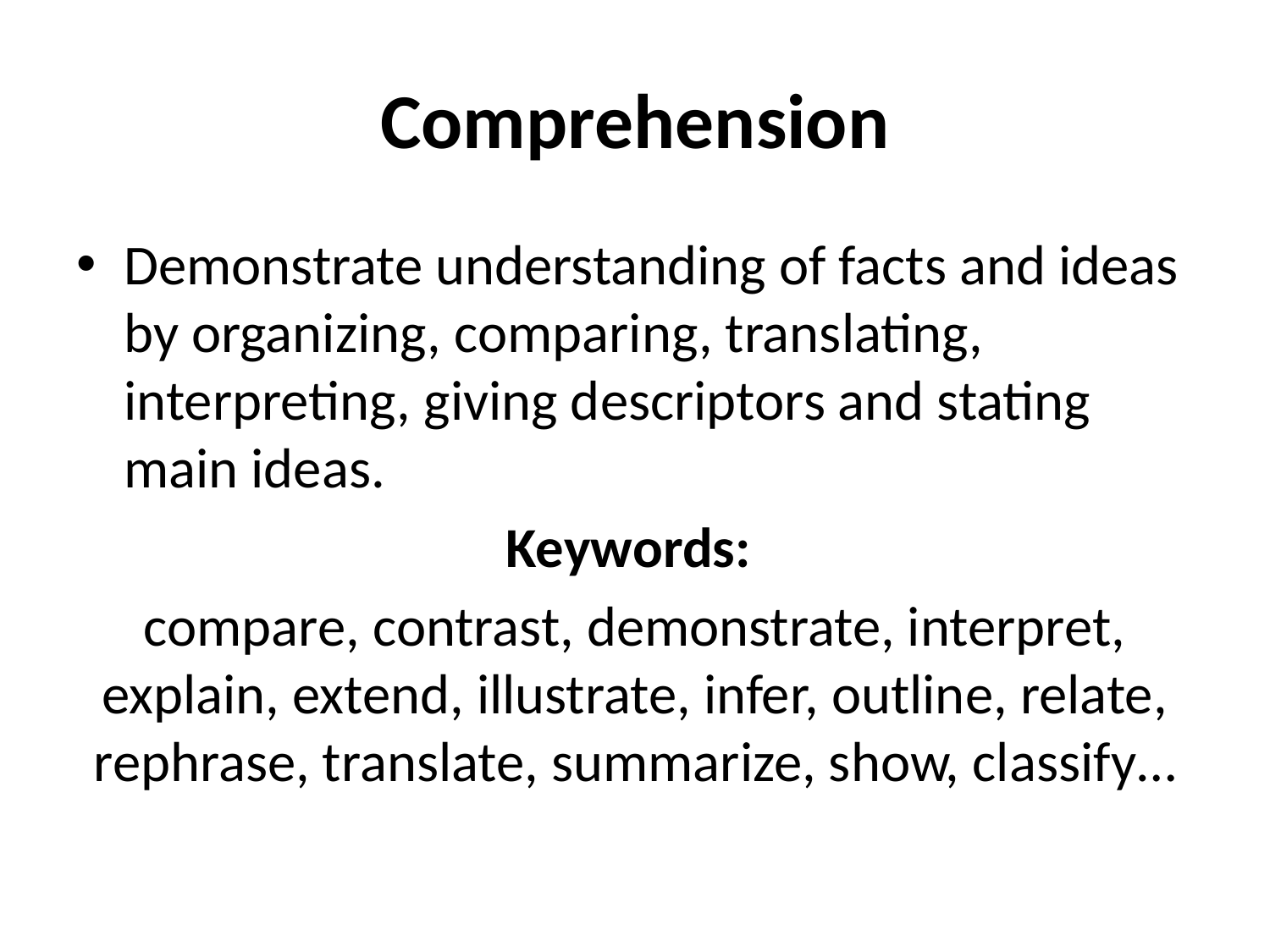

# Comprehension
Demonstrate understanding of facts and ideas by organizing, comparing, translating, interpreting, giving descriptors and stating main ideas.
Keywords:
compare, contrast, demonstrate, interpret, explain, extend, illustrate, infer, outline, relate, rephrase, translate, summarize, show, classify…